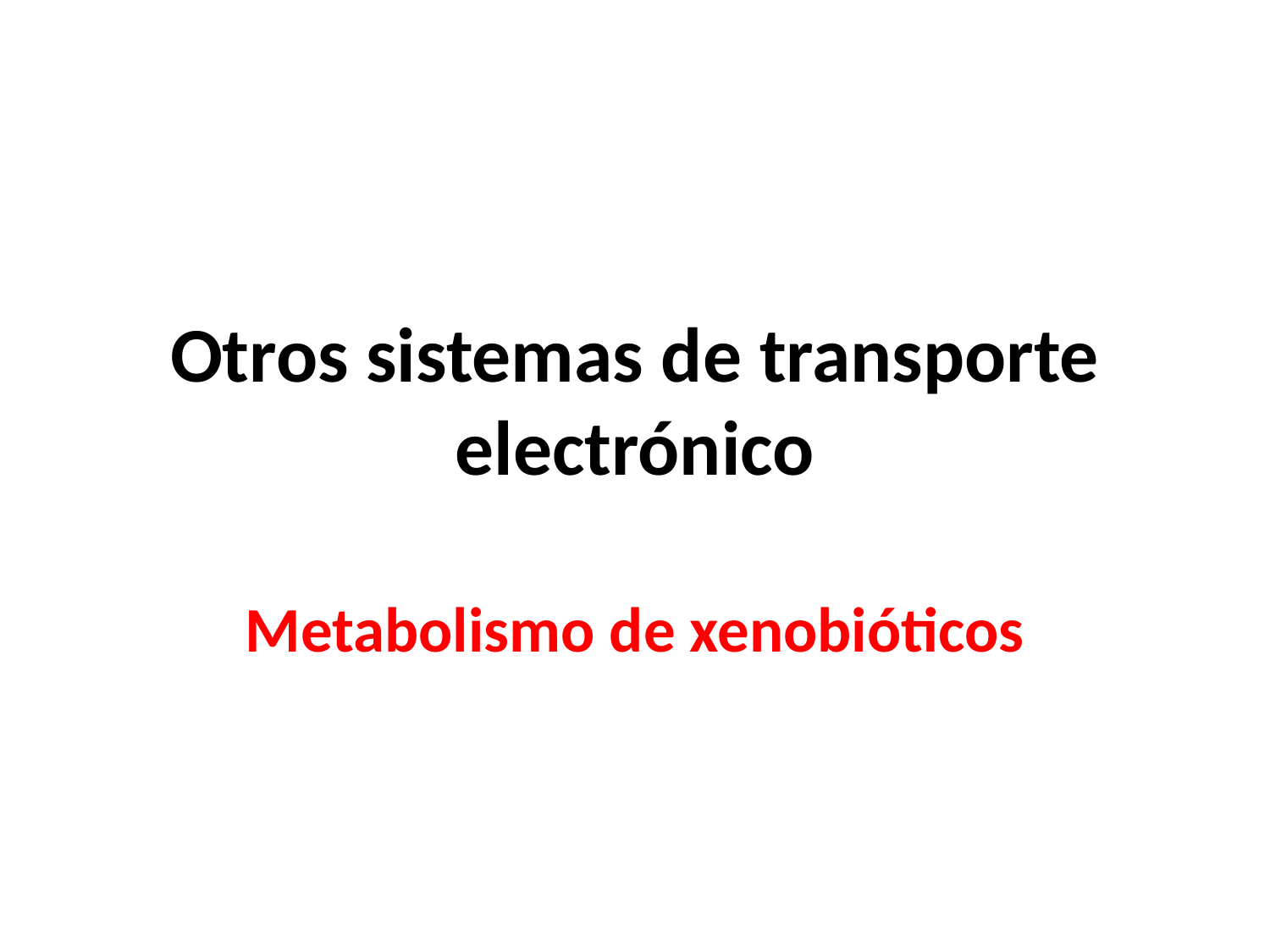

# Otros sistemas de transporte electrónico
Metabolismo de xenobióticos